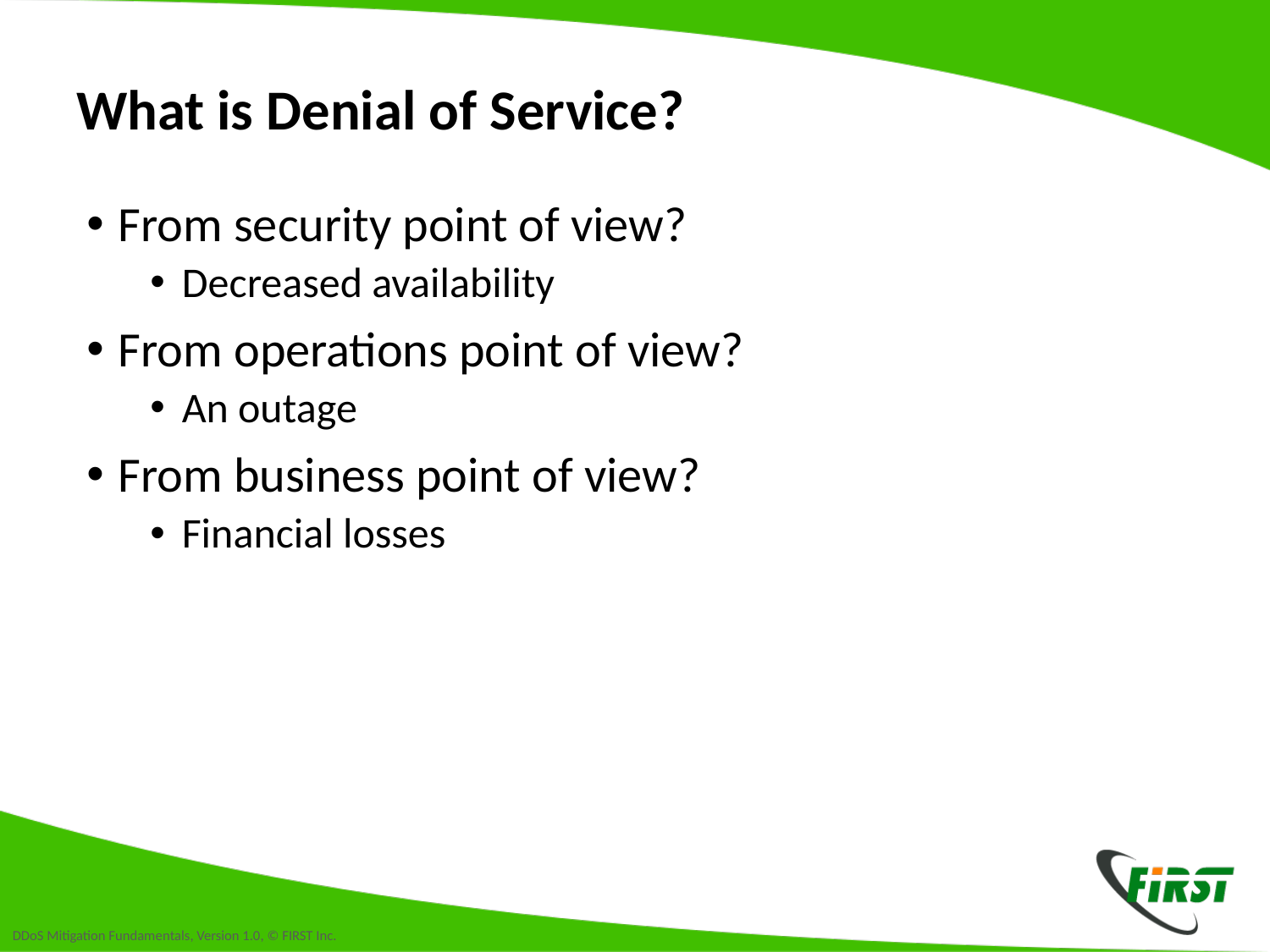

# What is Denial of Service?
From security point of view?
Decreased availability
From operations point of view?
An outage
From business point of view?
Financial losses